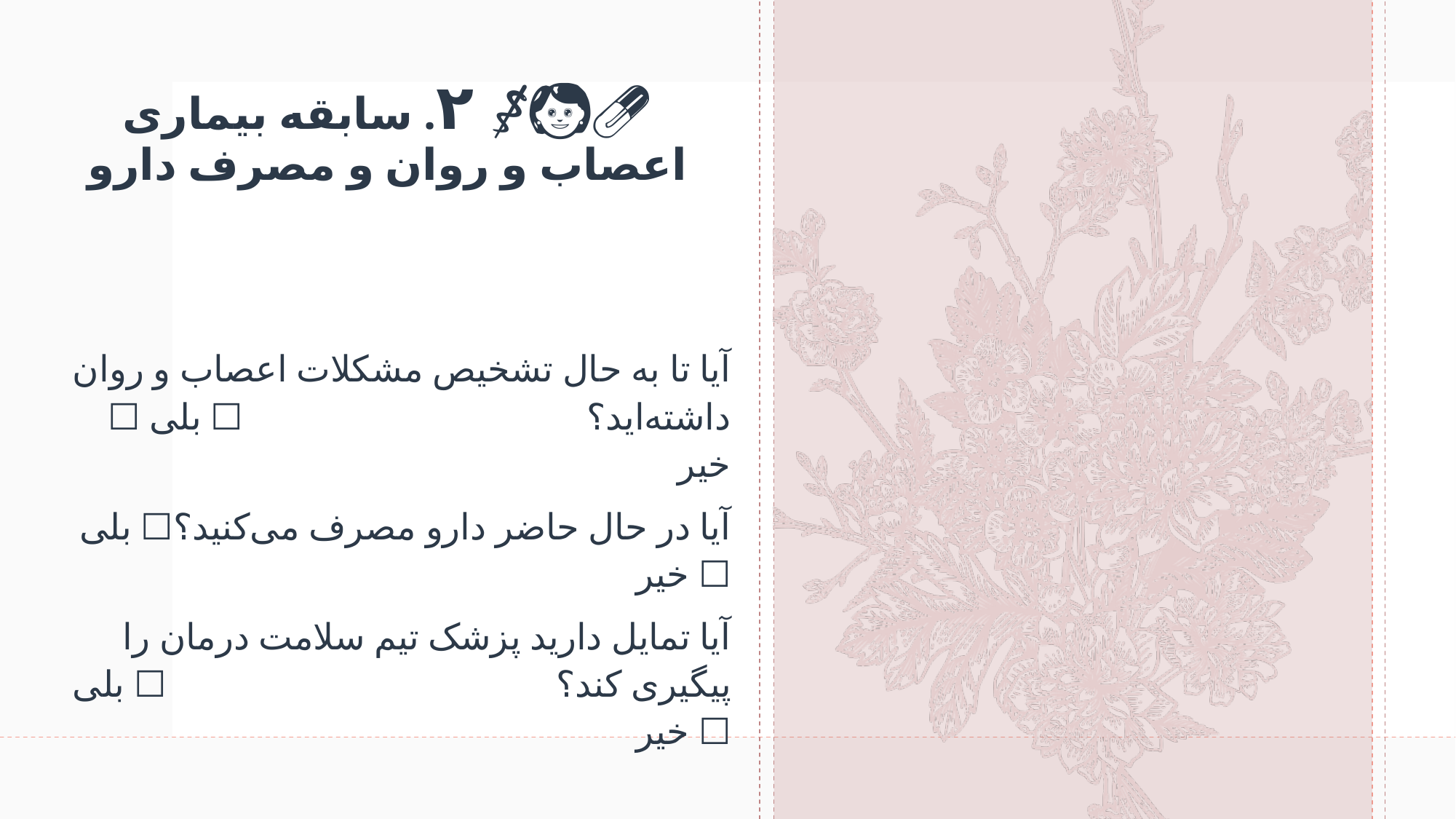

# 💊👩‍⚕️ ۲. سابقه بیماری اعصاب و روان و مصرف دارو
آیا تا به حال تشخیص مشکلات اعصاب و روان داشته‌اید؟                                     ☐ بلی ☐ خیر
آیا در حال حاضر دارو مصرف می‌کنید؟☐ بلی ☐ خیر
آیا تمایل دارید پزشک تیم سلامت درمان را پیگیری کند؟                                          ☐ بلی ☐ خیر